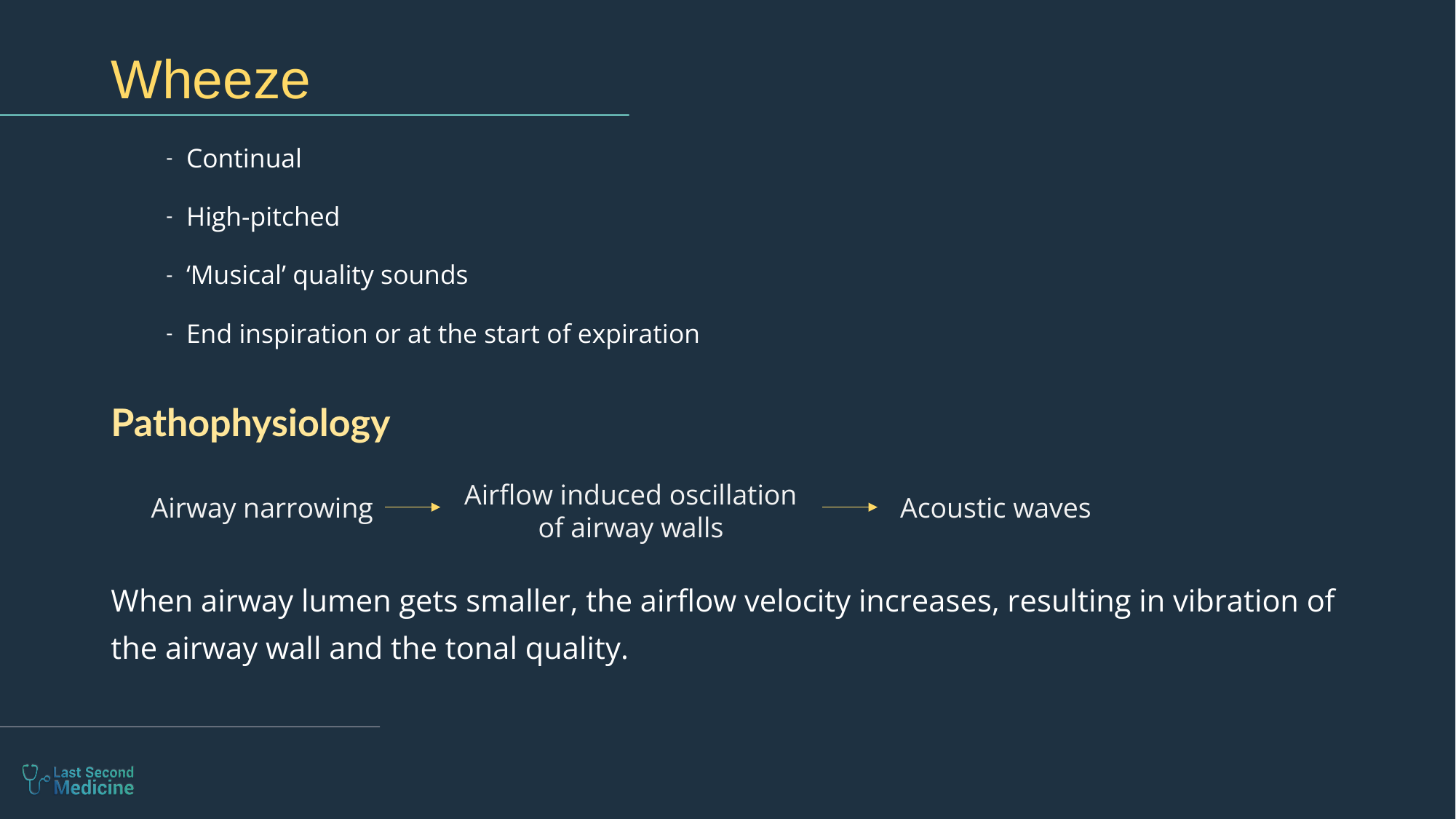

# Wheeze
Continual
High-pitched
‘Musical’ quality sounds
End inspiration or at the start of expiration
Pathophysiology
Airflow induced oscillation of airway walls
Airway narrowing
Acoustic waves
When airway lumen gets smaller, the airflow velocity increases, resulting in vibration of the airway wall and the tonal quality.